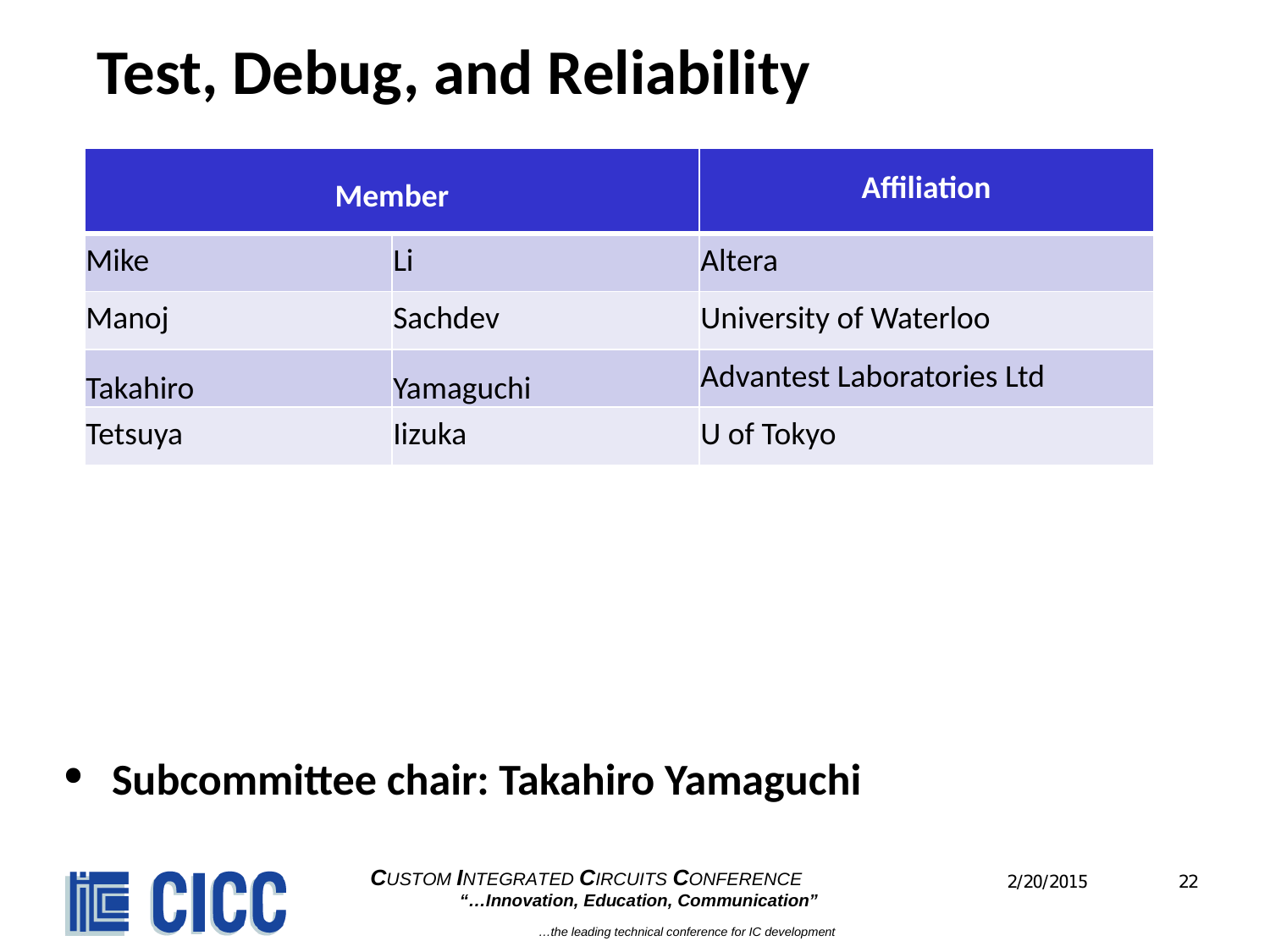

# Test, Debug, and Reliability
| Member |  | Affiliation |
| --- | --- | --- |
| Mike | Li | Altera |
| Manoj | Sachdev | University of Waterloo |
| Takahiro | Yamaguchi | Advantest Laboratories Ltd |
| Tetsuya | Iizuka | U of Tokyo |
Subcommittee chair: Takahiro Yamaguchi